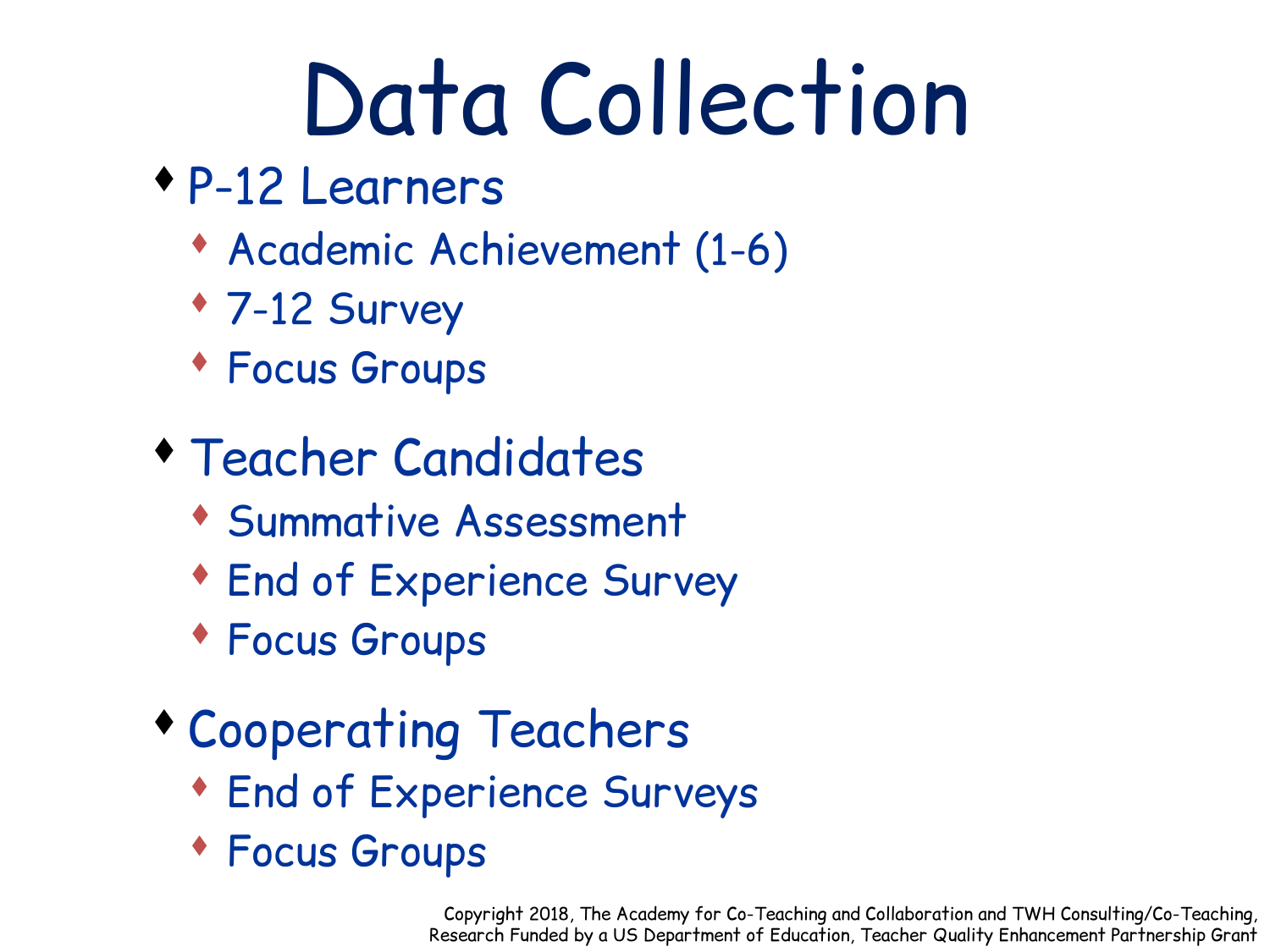

# Data Collection
P-12 Learners
Academic Achievement (1-6)
7-12 Survey
Focus Groups

Teacher Candidates
Summative Assessment
End of Experience Survey
Focus Groups

Cooperating Teachers
End of Experience Surveys
Focus Groups
Copyright 2018, The Academy for Co-Teaching and Collaboration and TWH Consulting/Co-Teaching,
Research Funded by a US Department of Education, Teacher Quality Enhancement Partnership Grant